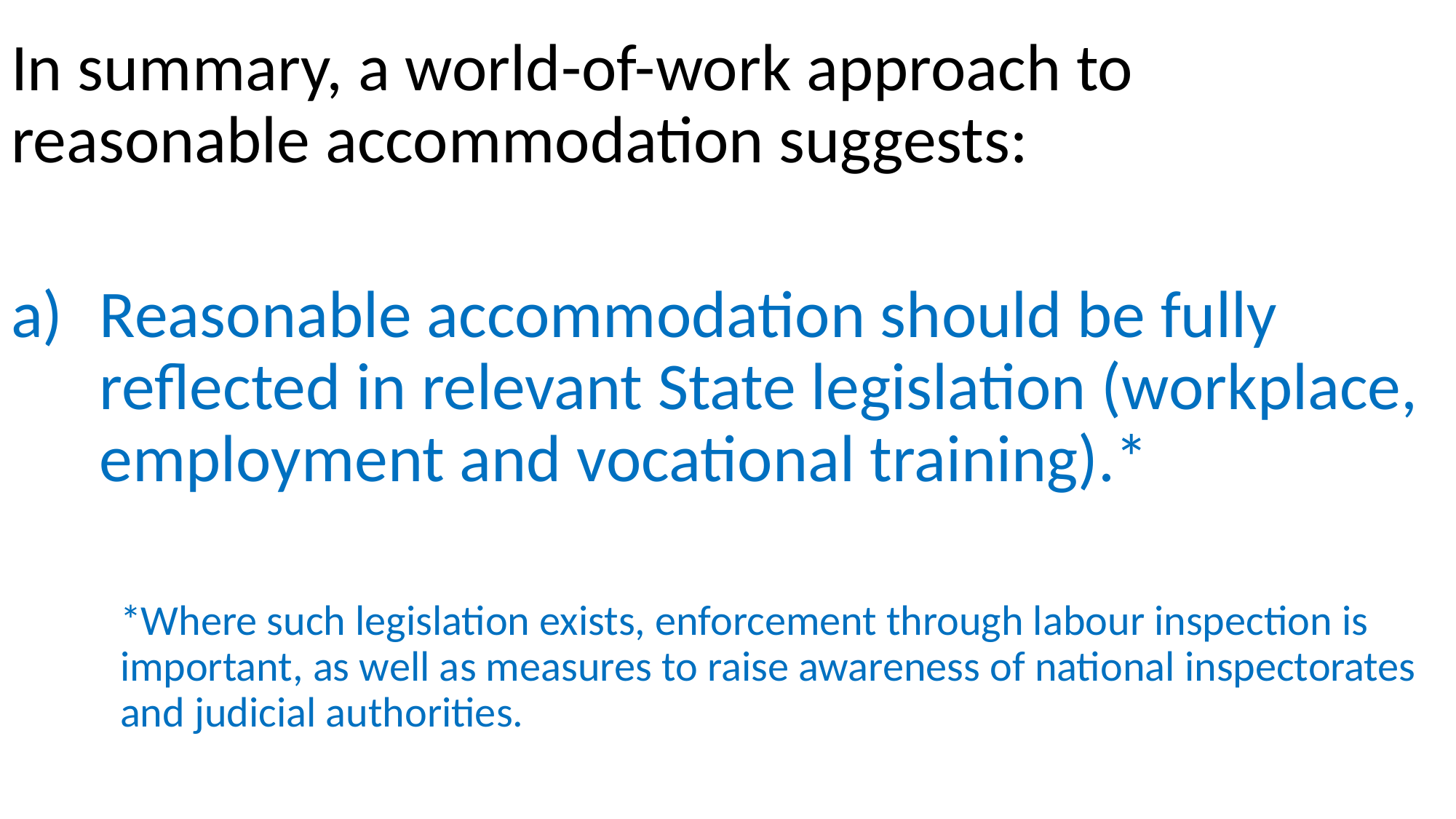

In summary, a world-of-work approach to reasonable accommodation suggests:

Reasonable accommodation should be fully reflected in relevant State legislation (workplace, employment and vocational training).*

	*Where such legislation exists, enforcement through labour inspection is 	important, as well as measures to raise awareness of national inspectorates 	and judicial authorities.